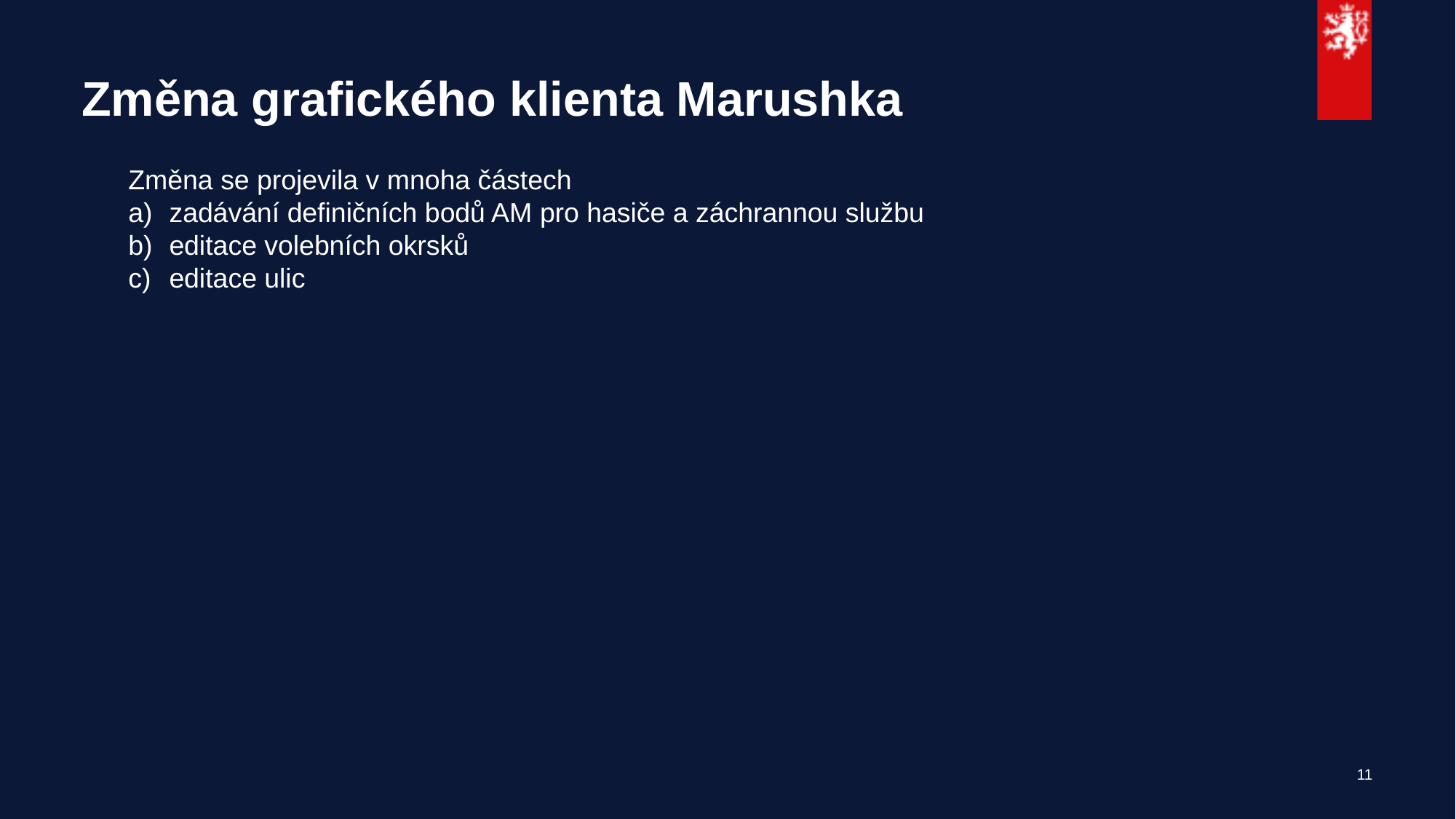

# Změna grafického klienta Marushka
Změna se projevila v mnoha částech
zadávání definičních bodů AM pro hasiče a záchrannou službu
editace volebních okrsků
editace ulic
11